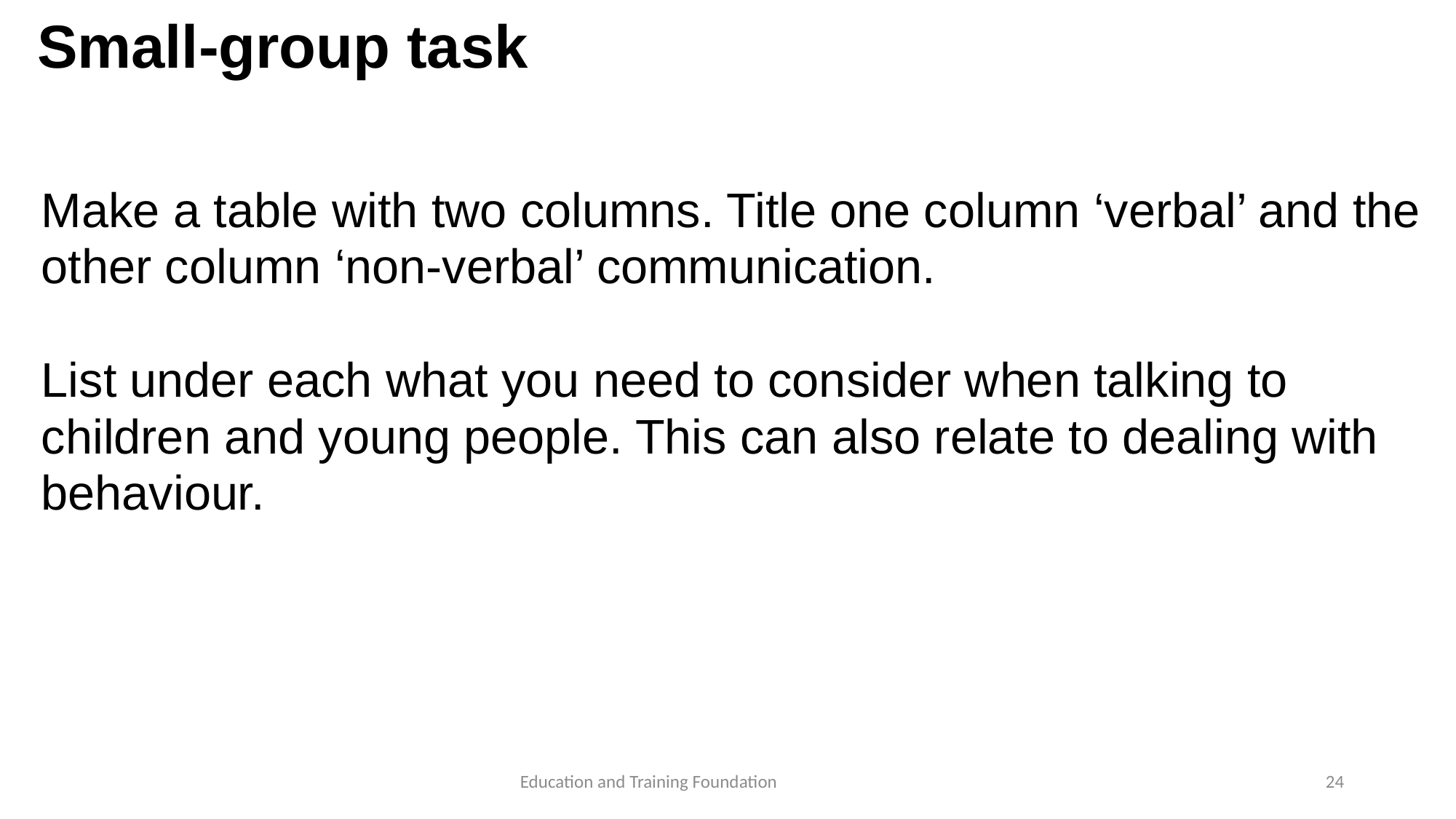

# Small-group task
Make a table with two columns. Title one column ‘verbal’ and the other column ‘non-verbal’ communication.

List under each what you need to consider when talking to children and young people. This can also relate to dealing with behaviour.
24
Education and Training Foundation